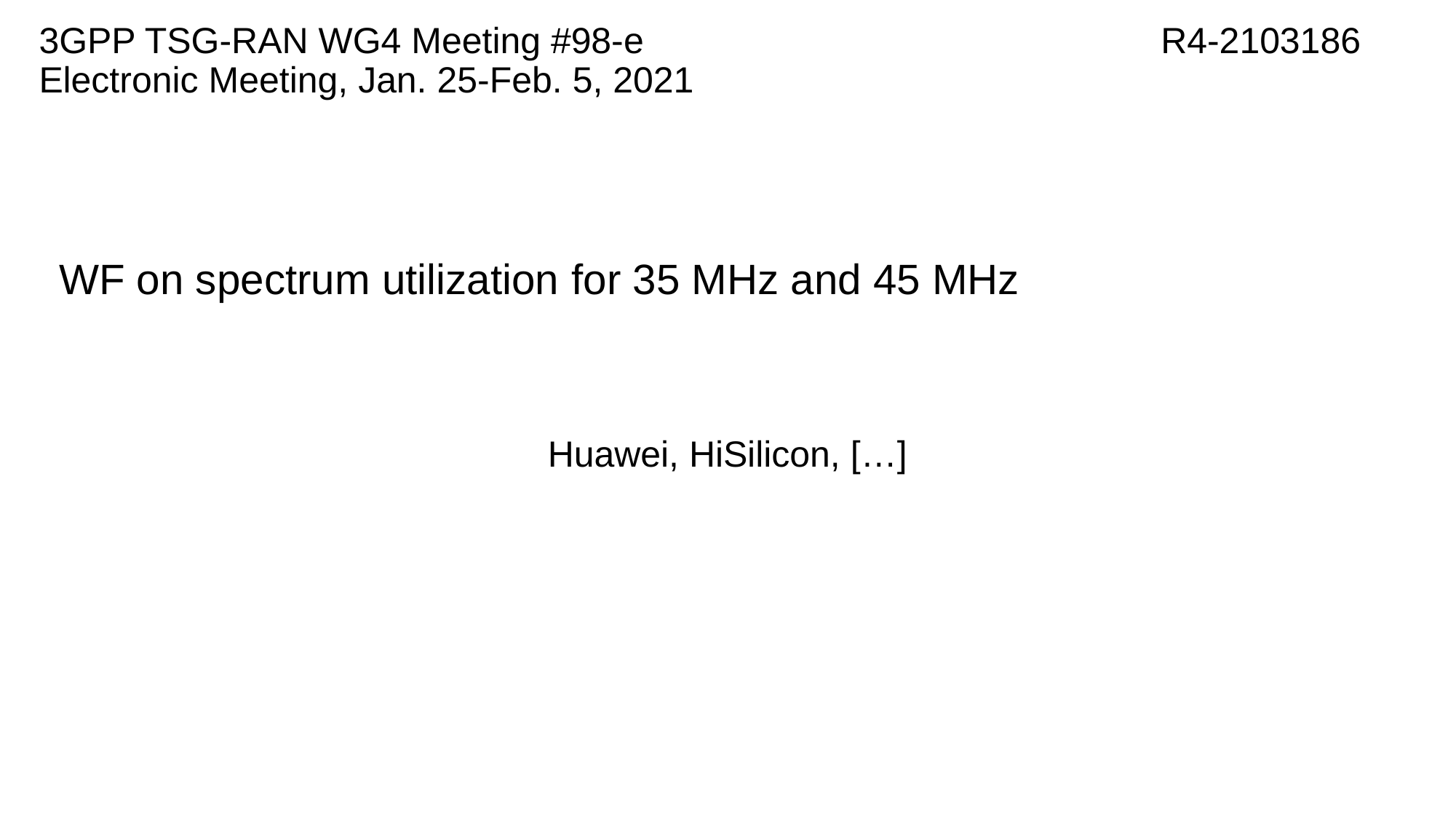

3GPP TSG-RAN WG4 Meeting #98-e					   R4-2103186 Electronic Meeting, Jan. 25-Feb. 5, 2021
# WF on spectrum utilization for 35 MHz and 45 MHz
Huawei, HiSilicon, […]